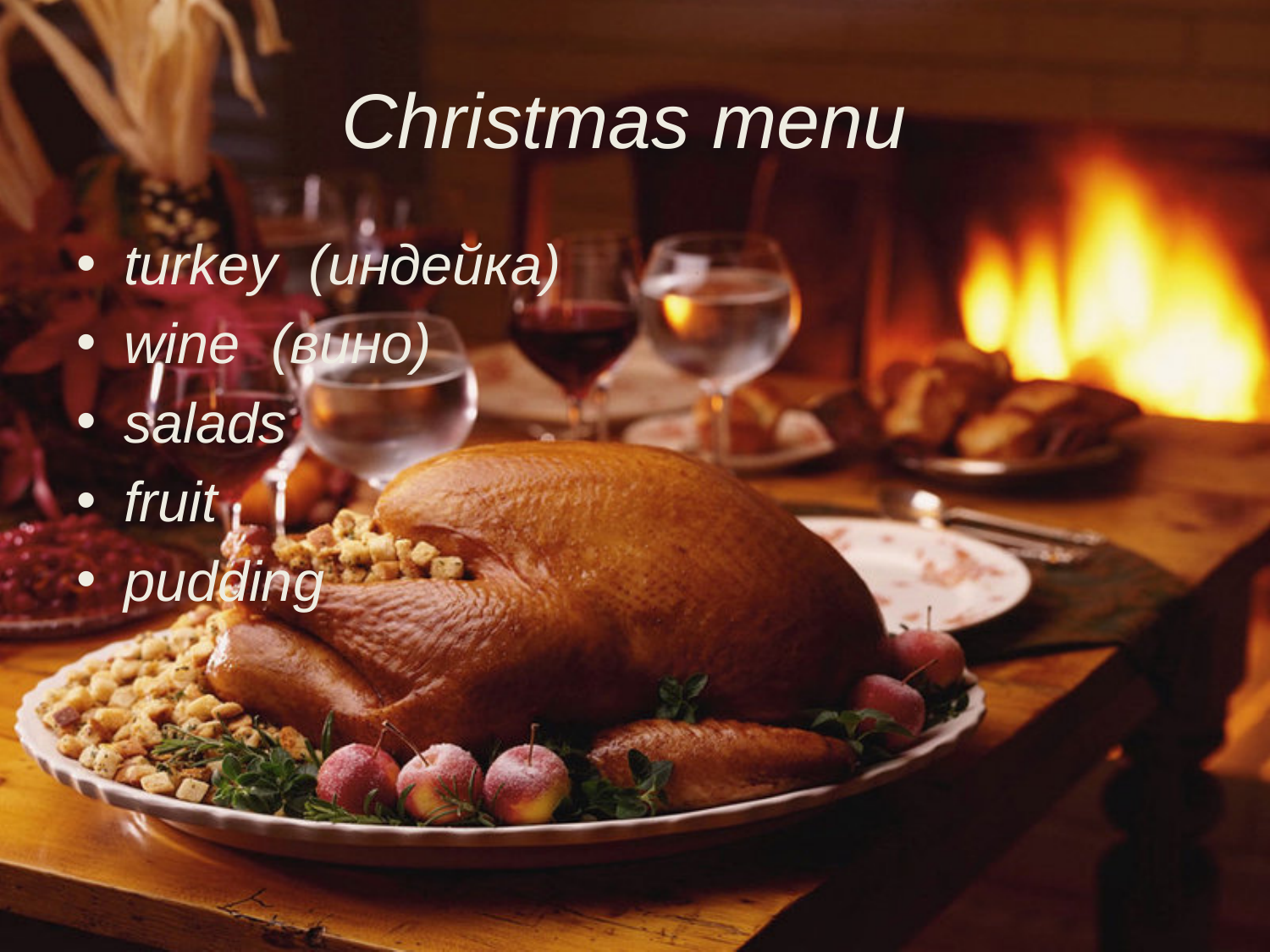

# Christmas menu
turkey  (индейка)
wine  (вино)
salads
fruit
pudding